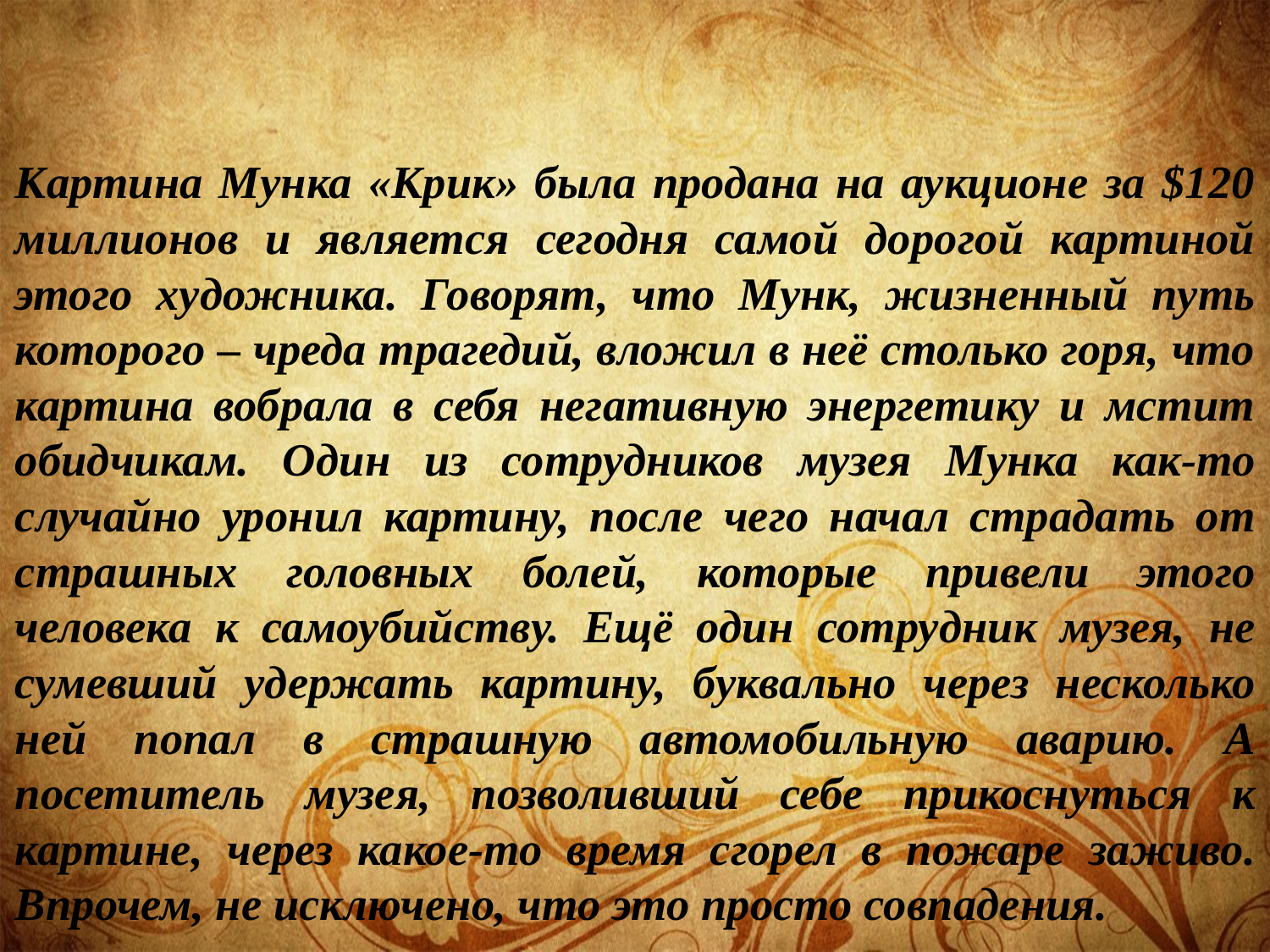

Картина Мунка «Крик» была продана на аукционе за $120 миллионов и является сегодня самой дорогой картиной этого художника. Говорят, что Мунк, жизненный путь которого – чреда трагедий, вложил в неё столько горя, что картина вобрала в себя негативную энергетику и мстит обидчикам. Один из сотрудников музея Мунка как-то случайно уронил картину, после чего начал страдать от страшных головных болей, которые привели этого человека к самоубийству. Ещё один сотрудник музея, не сумевший удержать картину, буквально через несколько ней попал в страшную автомобильную аварию. А посетитель музея, позволивший себе прикоснуться к картине, через какое-то время сгорел в пожаре заживо. Впрочем, не исключено, что это просто совпадения.